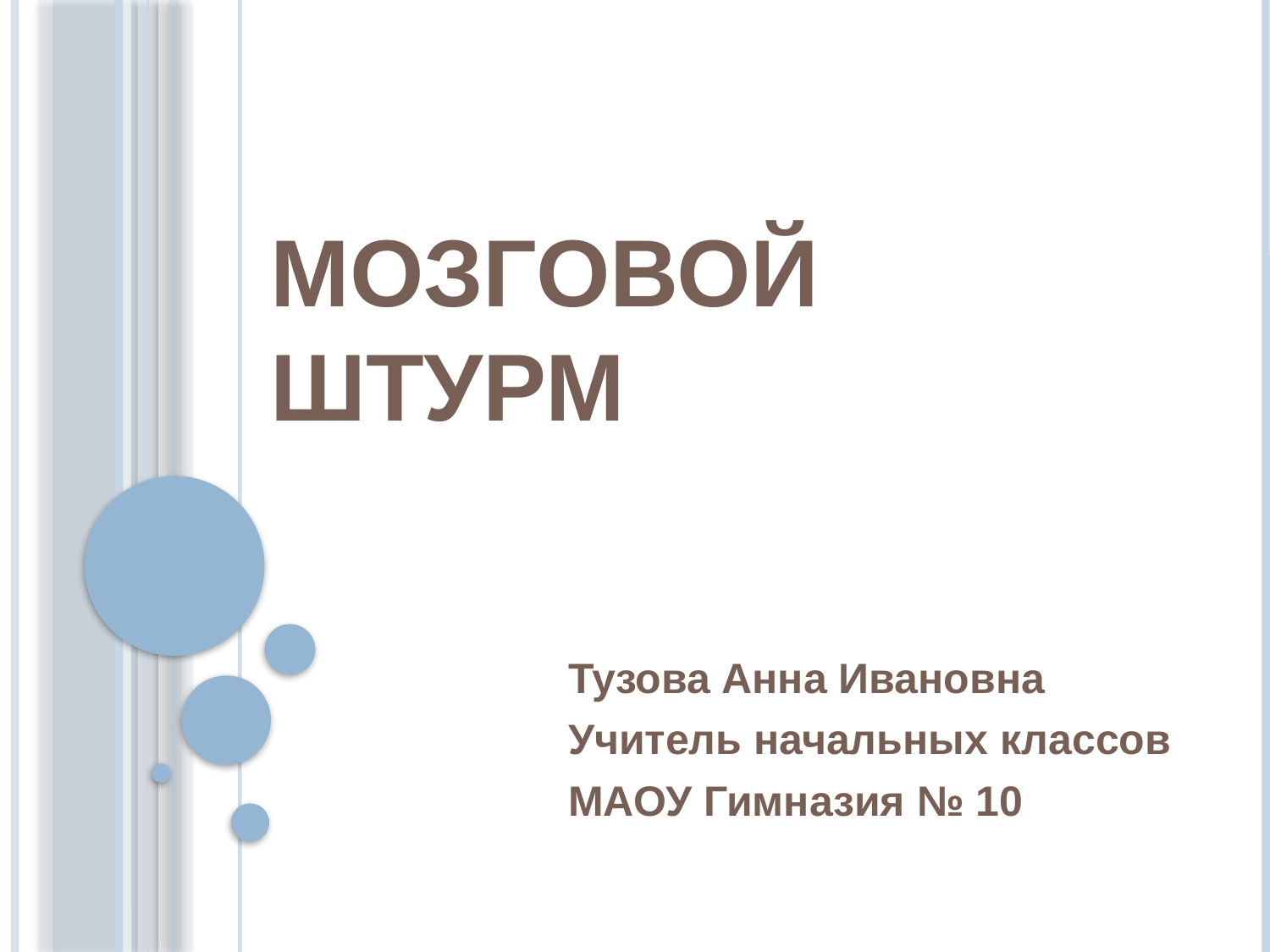

# Мозговой штурм
Тузова Анна Ивановна
Учитель начальных классов
МАОУ Гимназия № 10